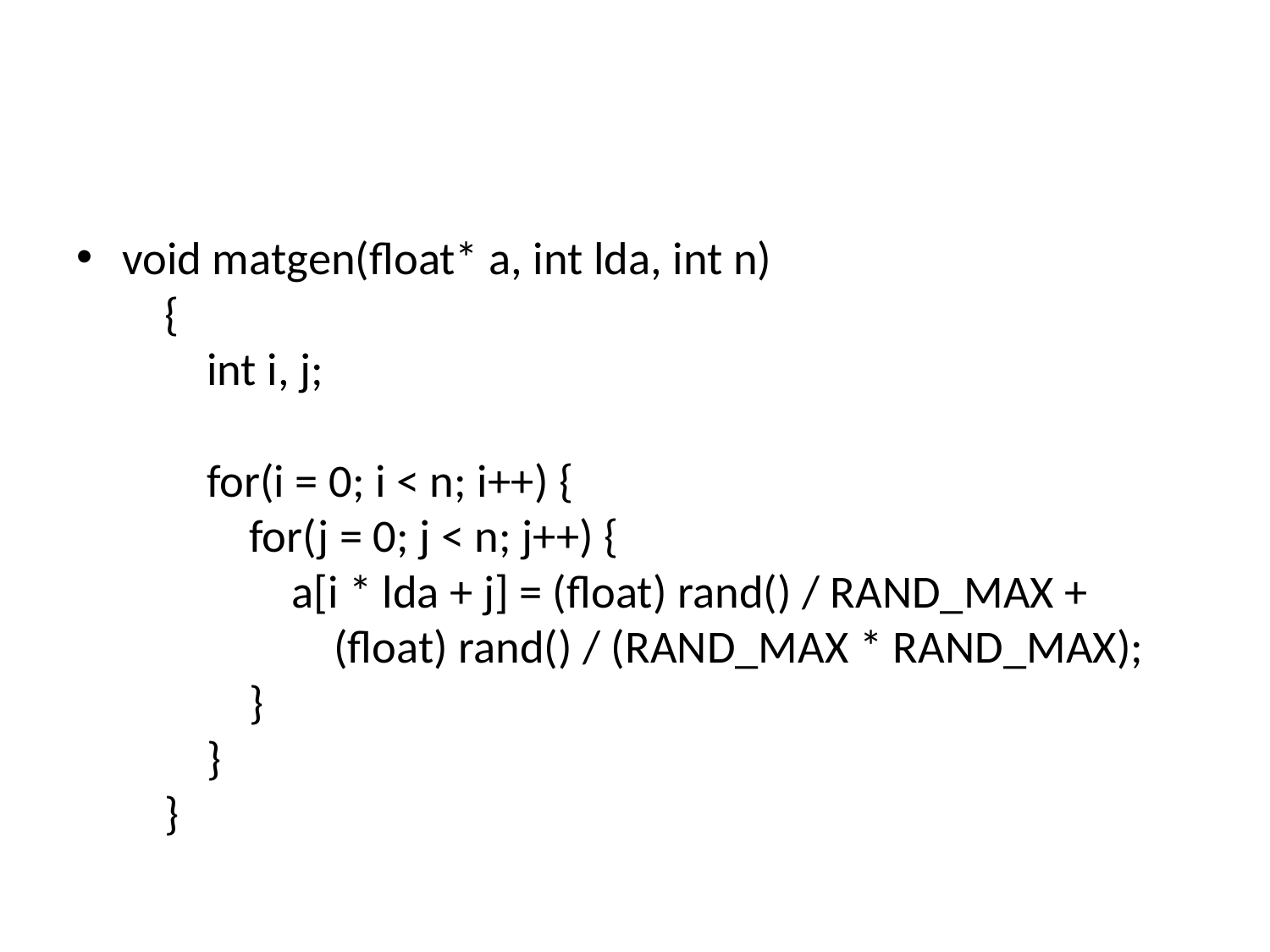

#
void matgen(float* a, int lda, int n)
    {
        int i, j;
        for(i = 0; i < n; i++) {
            for(j = 0; j < n; j++) {
                a[i * lda + j] = (float) rand() / RAND_MAX + 
                    (float) rand() / (RAND_MAX * RAND_MAX);
            }
        }
    }